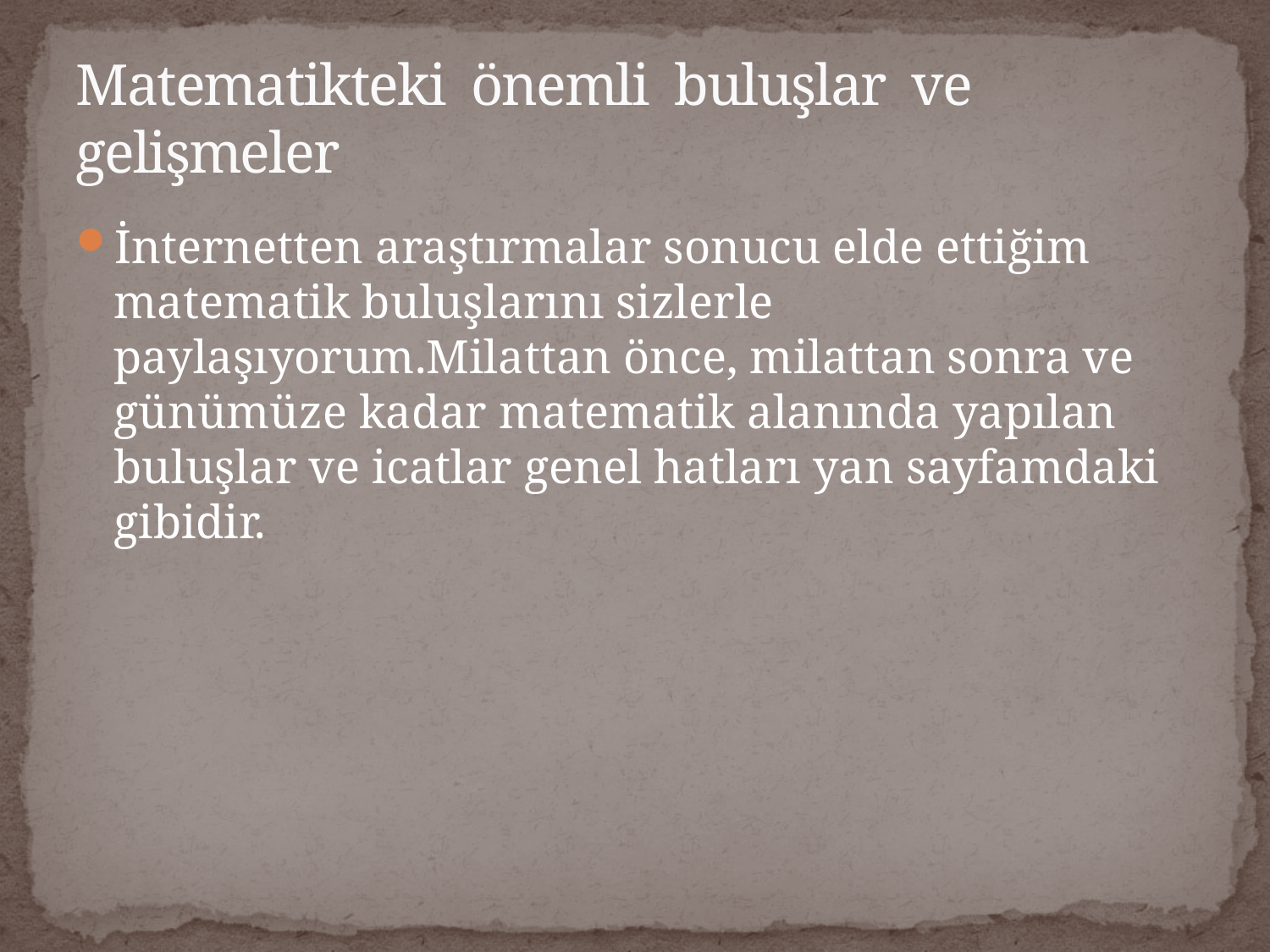

# Matematikteki  önemli  buluşlar  ve gelişmeler
İnternetten araştırmalar sonucu elde ettiğim matematik buluşlarını sizlerle paylaşıyorum.Milattan önce, milattan sonra ve günümüze kadar matematik alanında yapılan buluşlar ve icatlar genel hatları yan sayfamdaki  gibidir.